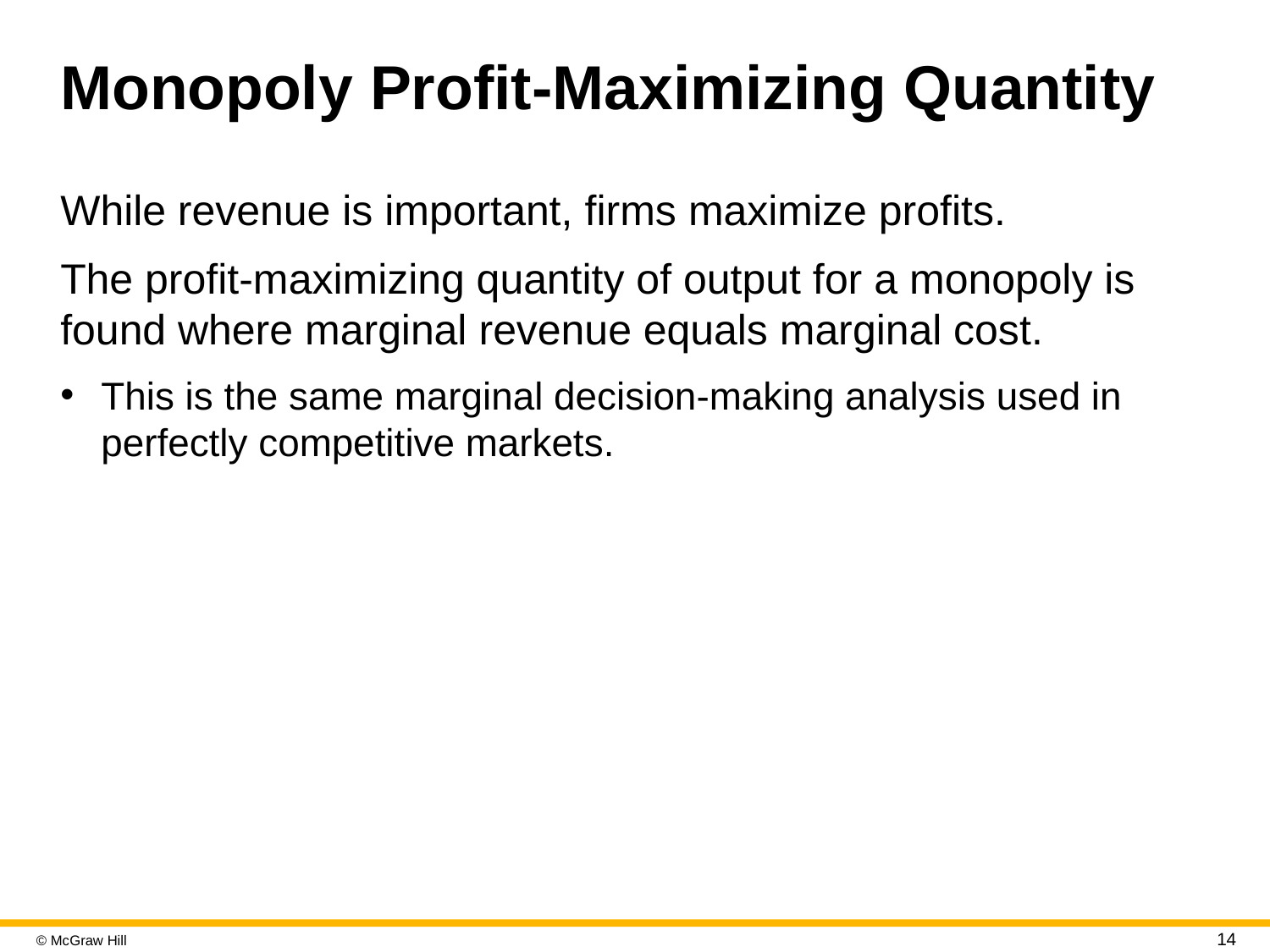

# Monopoly Profit-Maximizing Quantity
While revenue is important, firms maximize profits.
The profit-maximizing quantity of output for a monopoly is found where marginal revenue equals marginal cost.
This is the same marginal decision-making analysis used in perfectly competitive markets.